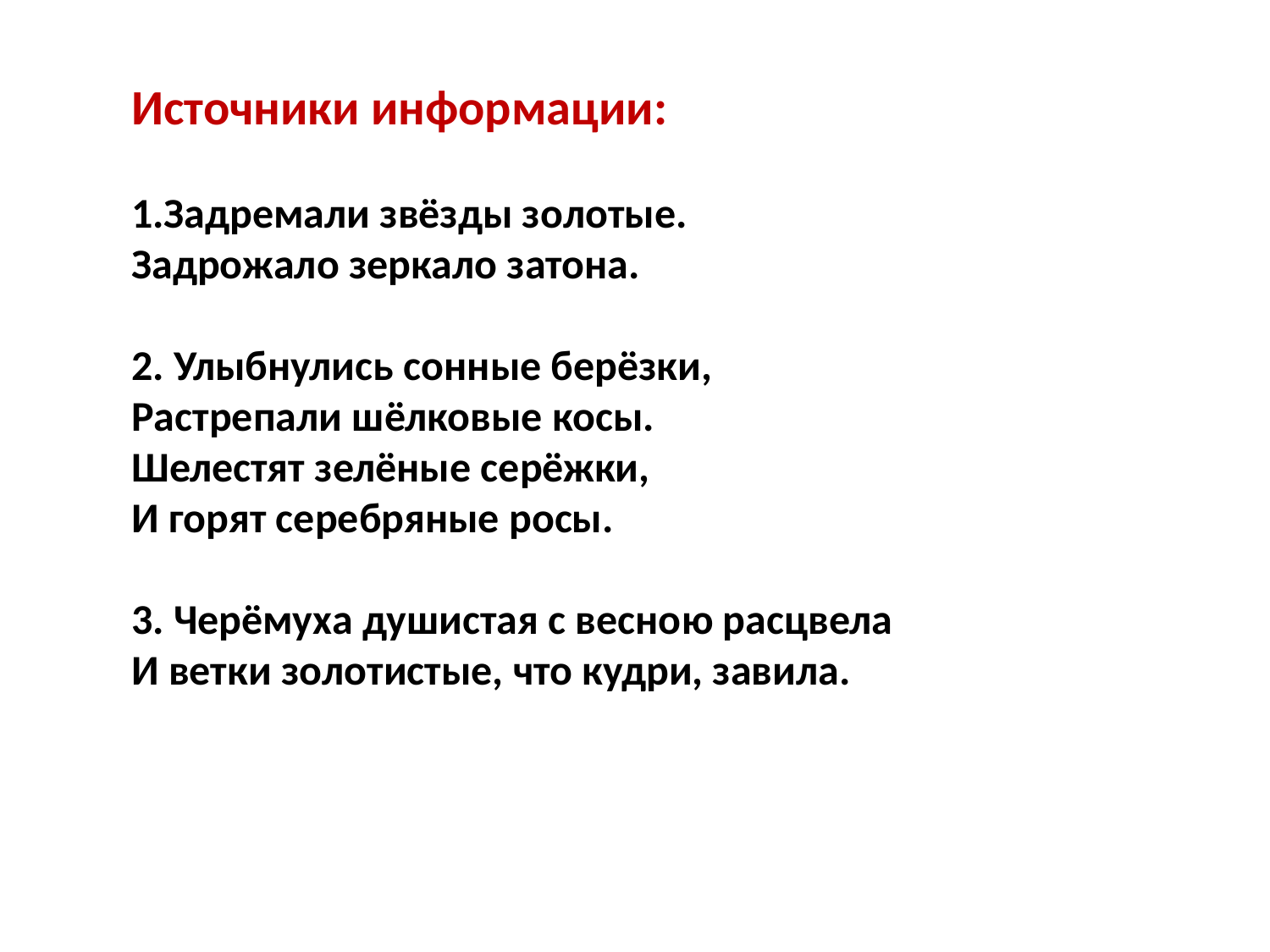

Источники информации:
1.Задремали звёзды золотые.
Задрожало зеркало затона.
2. Улыбнулись сонные берёзки,
Растрепали шёлковые косы.
Шелестят зелёные серёжки,
И горят серебряные росы.
3. Черёмуха душистая с весною расцвела
И ветки золотистые, что кудри, завила.